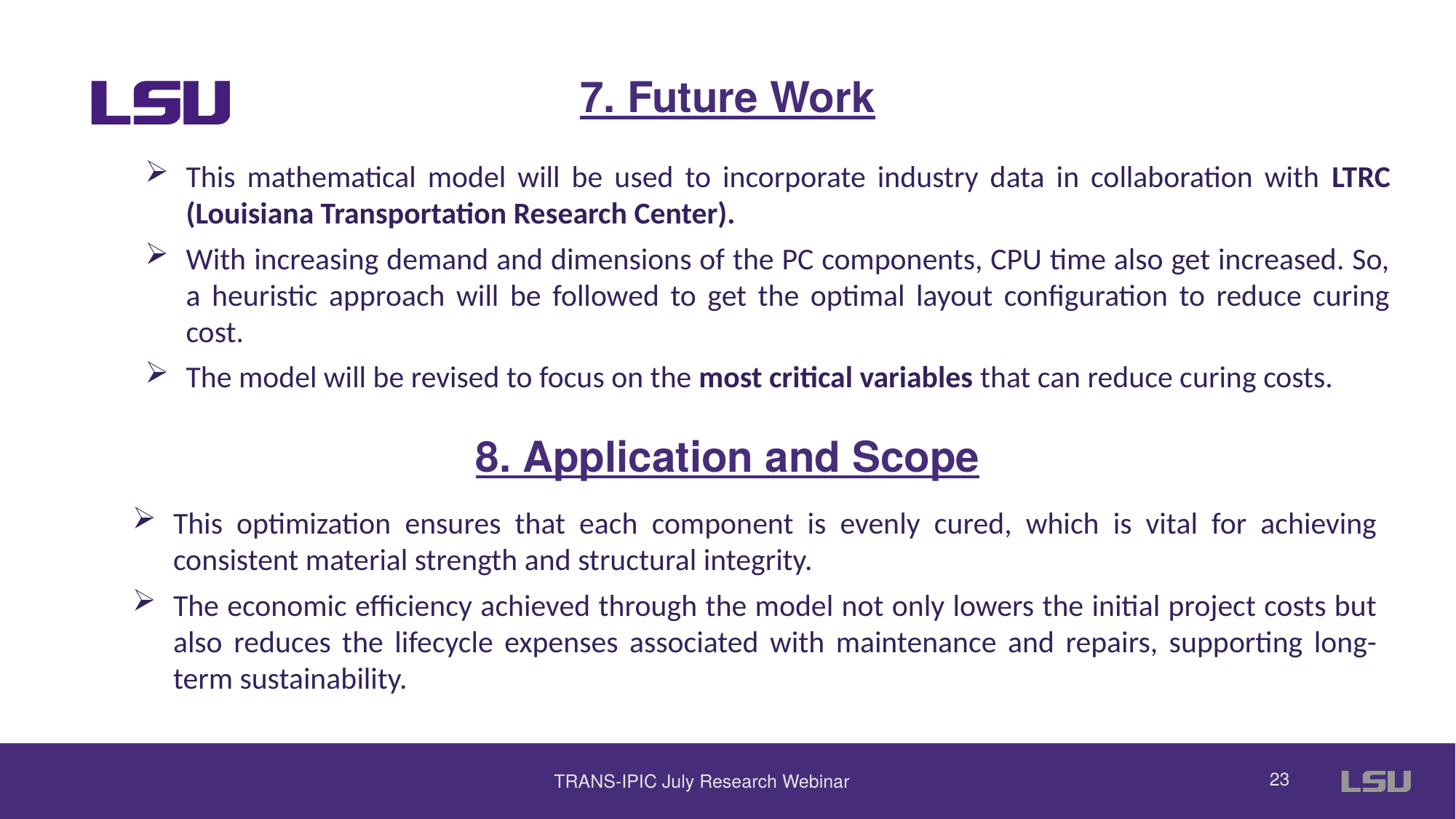

7. Future Work
This mathematical model will be used to incorporate industry data in collaboration with LTRC (Louisiana Transportation Research Center).
With increasing demand and dimensions of the PC components, CPU time also get increased. So, a heuristic approach will be followed to get the optimal layout configuration to reduce curing cost.
The model will be revised to focus on the most critical variables that can reduce curing costs.

8. Application and Scope
This optimization ensures that each component is evenly cured, which is vital for achieving consistent material strength and structural integrity.
The economic efficiency achieved through the model not only lowers the initial project costs but also reduces the lifecycle expenses associated with maintenance and repairs, supporting long-term sustainability.

TRANS-IPIC July Research Webinar
23